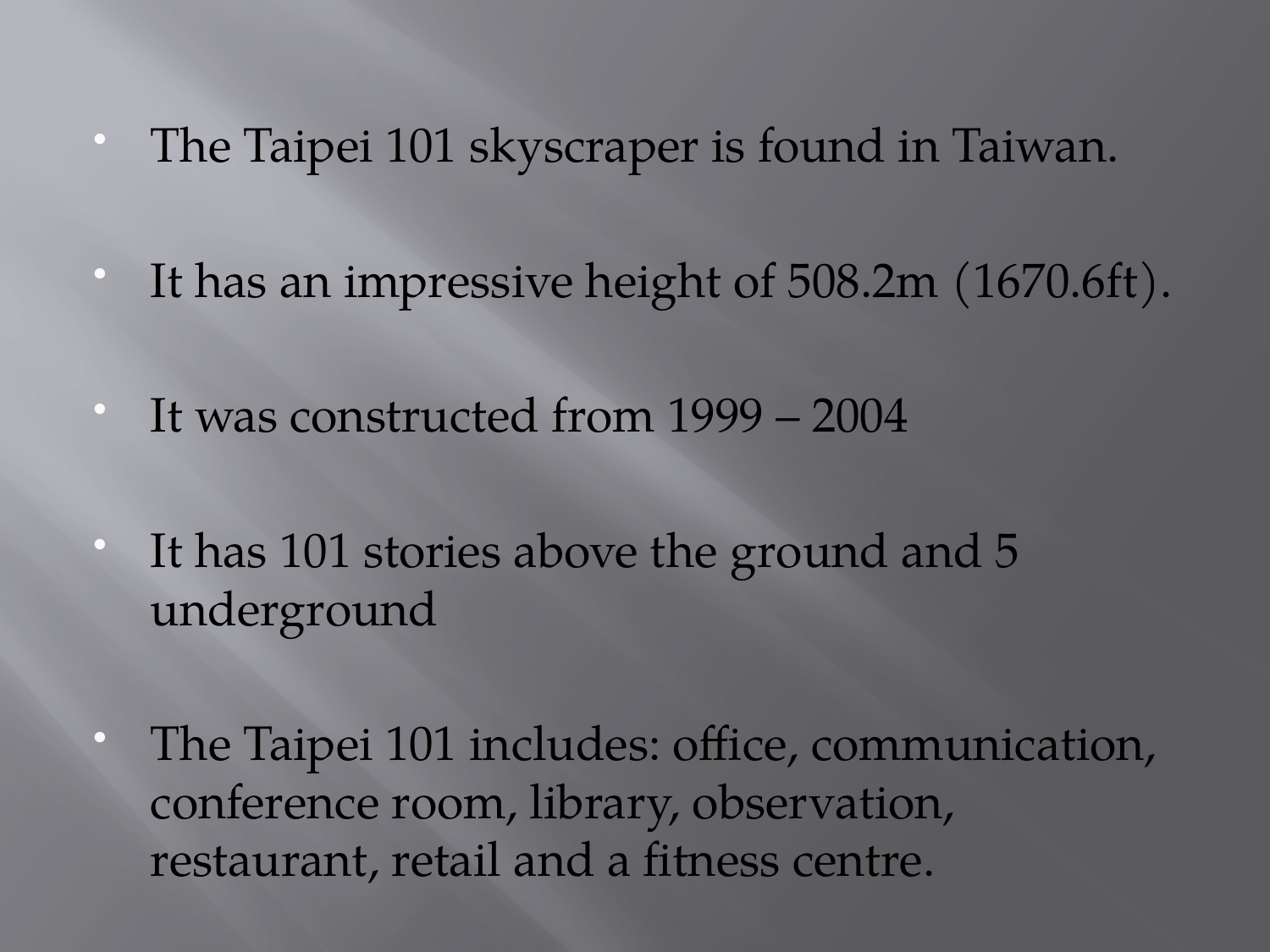

The Taipei 101 skyscraper is found in Taiwan.

It has an impressive height of 508.2m (1670.6ft).

It was constructed from 1999 – 2004

It has 101 stories above the ground and 5 underground

The Taipei 101 includes: office, communication, conference room, library, observation, restaurant, retail and a fitness centre.